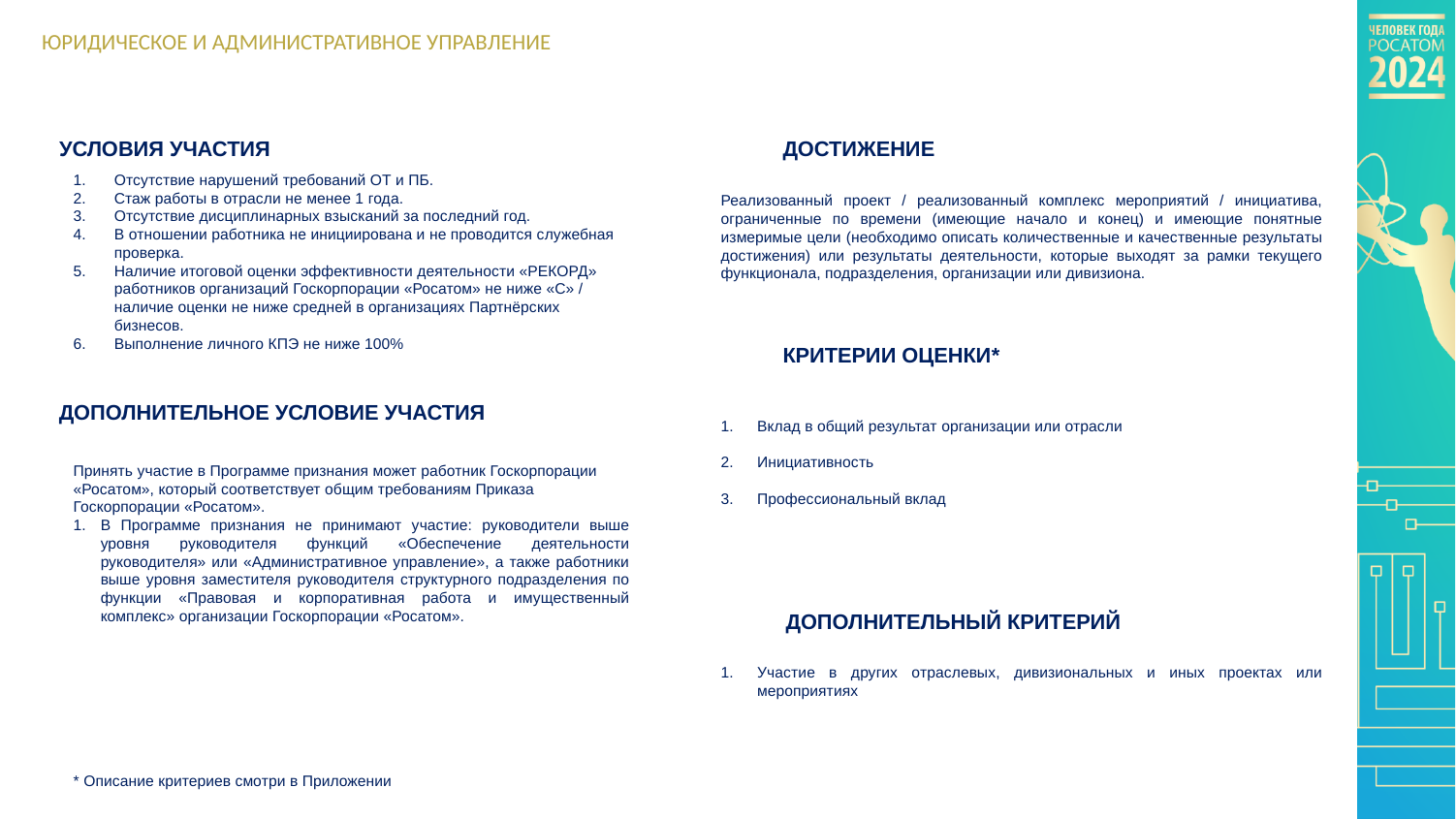

ЮРИДИЧЕСКОЕ И АДМИНИСТРАТИВНОЕ УПРАВЛЕНИЕ
ДОСТИЖЕНИЕ
УСЛОВИЯ УЧАСТИЯ
Отсутствие нарушений требований ОТ и ПБ.
Стаж работы в отрасли не менее 1 года.
Отсутствие дисциплинарных взысканий за последний год.
В отношении работника не инициирована и не проводится служебная проверка.
Наличие итоговой оценки эффективности деятельности «РЕКОРД» работников организаций Госкорпорации «Росатом» не ниже «С» / наличие оценки не ниже средней в организациях Партнёрских бизнесов.
Выполнение личного КПЭ не ниже 100%
Реализованный проект / реализованный комплекс мероприятий / инициатива, ограниченные по времени (имеющие начало и конец) и имеющие понятные измеримые цели (необходимо описать количественные и качественные результаты достижения) или результаты деятельности, которые выходят за рамки текущего функционала, подразделения, организации или дивизиона.
КРИТЕРИИ ОЦЕНКИ*
ДОПОЛНИТЕЛЬНОЕ УСЛОВИЕ УЧАСТИЯ
Вклад в общий результат организации или отрасли

Инициативность

Профессиональный вклад
Принять участие в Программе признания может работник Госкорпорации «Росатом», который соответствует общим требованиям Приказа Госкорпорации «Росатом».
В Программе признания не принимают участие: руководители выше уровня руководителя функций «Обеспечение деятельности руководителя» или «Административное управление», а также работники выше уровня заместителя руководителя структурного подразделения по функции «Правовая и корпоративная работа и имущественный комплекс» организации Госкорпорации «Росатом».
ДОПОЛНИТЕЛЬНЫЙ КРИТЕРИЙ
Участие в других отраслевых, дивизиональных и иных проектах или мероприятиях

* Описание критериев смотри в Приложении